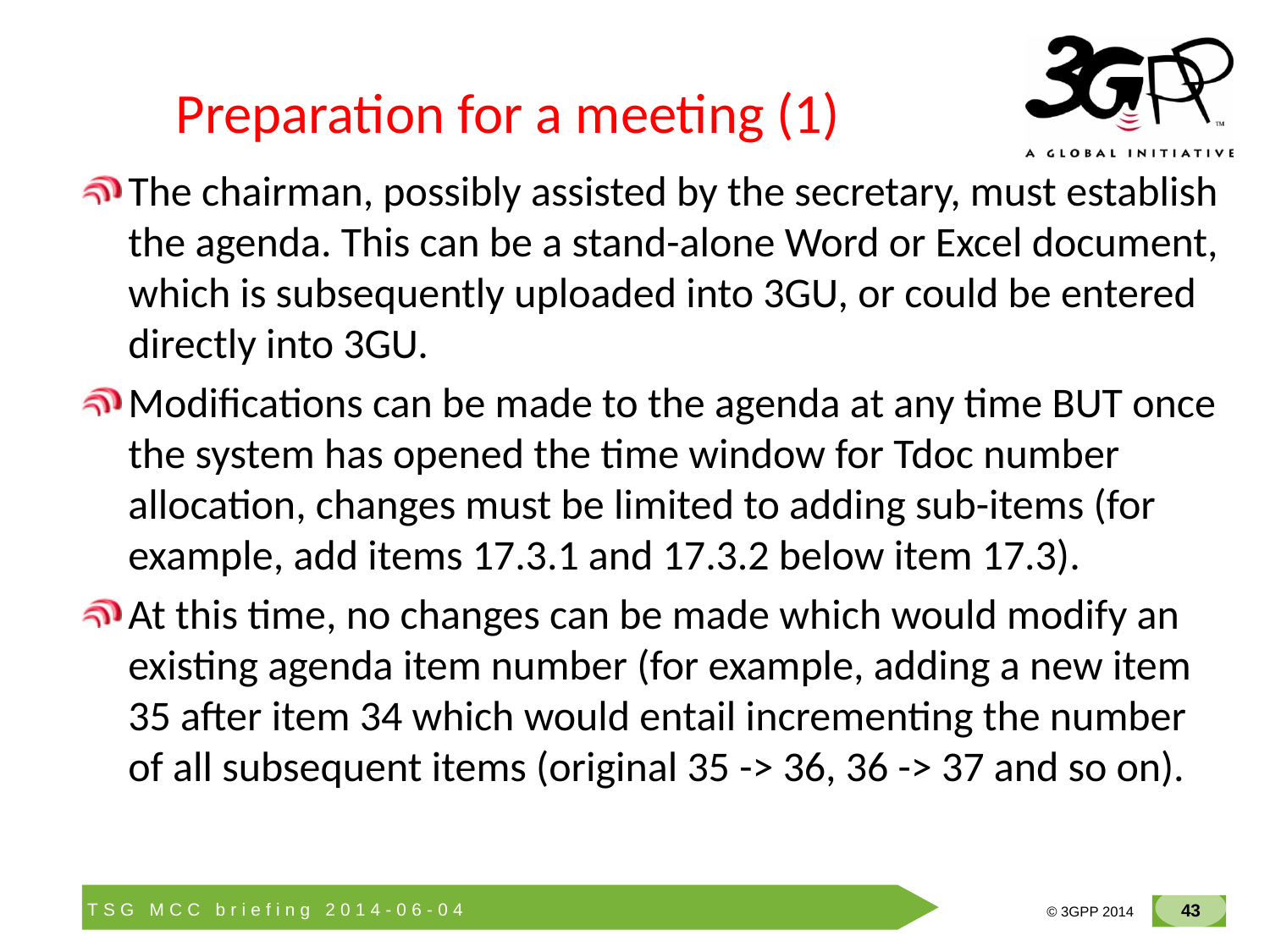

# Preparation for a meeting (1)
The chairman, possibly assisted by the secretary, must establish the agenda. This can be a stand-alone Word or Excel document, which is subsequently uploaded into 3GU, or could be entered directly into 3GU.
Modifications can be made to the agenda at any time BUT once the system has opened the time window for Tdoc number allocation, changes must be limited to adding sub-items (for example, add items 17.3.1 and 17.3.2 below item 17.3).
At this time, no changes can be made which would modify an existing agenda item number (for example, adding a new item 35 after item 34 which would entail incrementing the number of all subsequent items (original 35 -> 36, 36 -> 37 and so on).